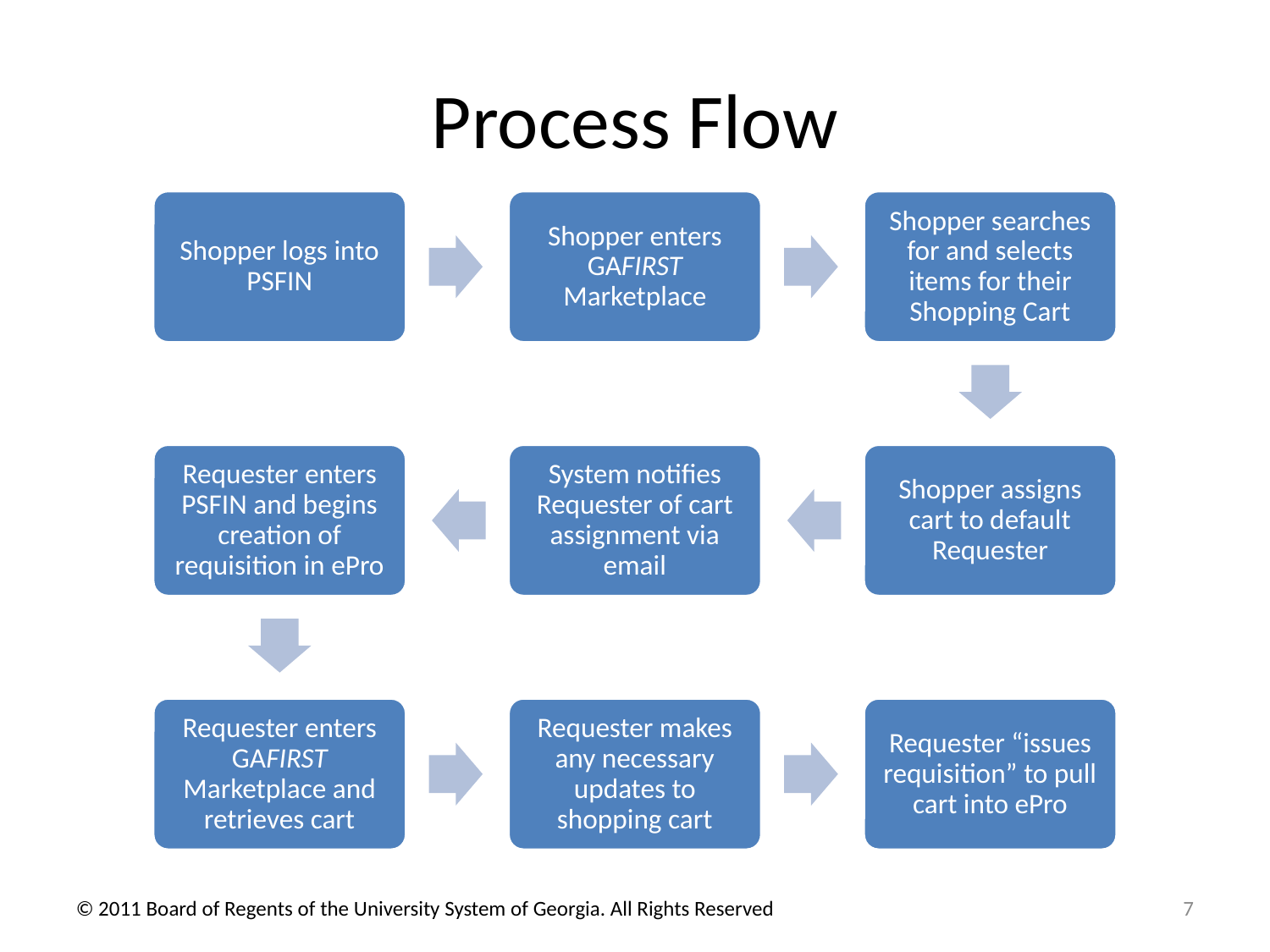

# Process Flow
Shopper logs into PSFIN

Shopper enters GAFIRST Marketplace

Shopper searches for and selects items for their Shopping Cart

Shopper assigns cart to default Requester

System notifies Requester of cart assignment via email

Requester enters PSFIN and begins creation of requisition in ePro

Requester enters GAFIRST Marketplace and retrieves cart

Requester makes any necessary updates to shopping cart

Requester “issues requisition” to pull cart into ePro
© 2011 Board of Regents of the University System of Georgia. All Rights Reserved
7